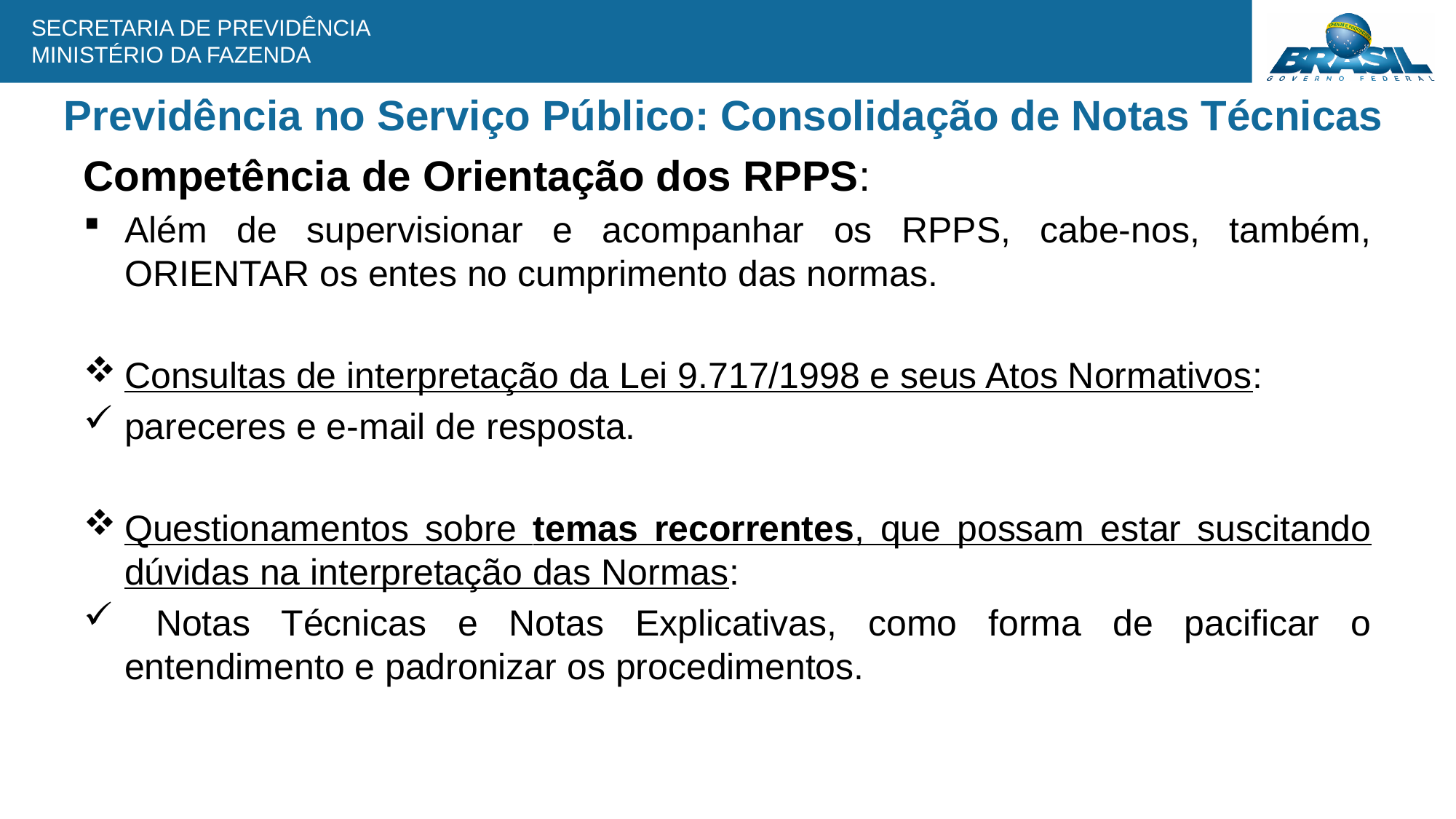

# Previdência no Serviço Público: Consolidação de Notas Técnicas
Competência de Orientação dos RPPS:
Além de supervisionar e acompanhar os RPPS, cabe-nos, também, ORIENTAR os entes no cumprimento das normas.

Consultas de interpretação da Lei 9.717/1998 e seus Atos Normativos:
pareceres e e-mail de resposta.

Questionamentos sobre temas recorrentes, que possam estar suscitando dúvidas na interpretação das Normas:
 Notas Técnicas e Notas Explicativas, como forma de pacificar o entendimento e padronizar os procedimentos.